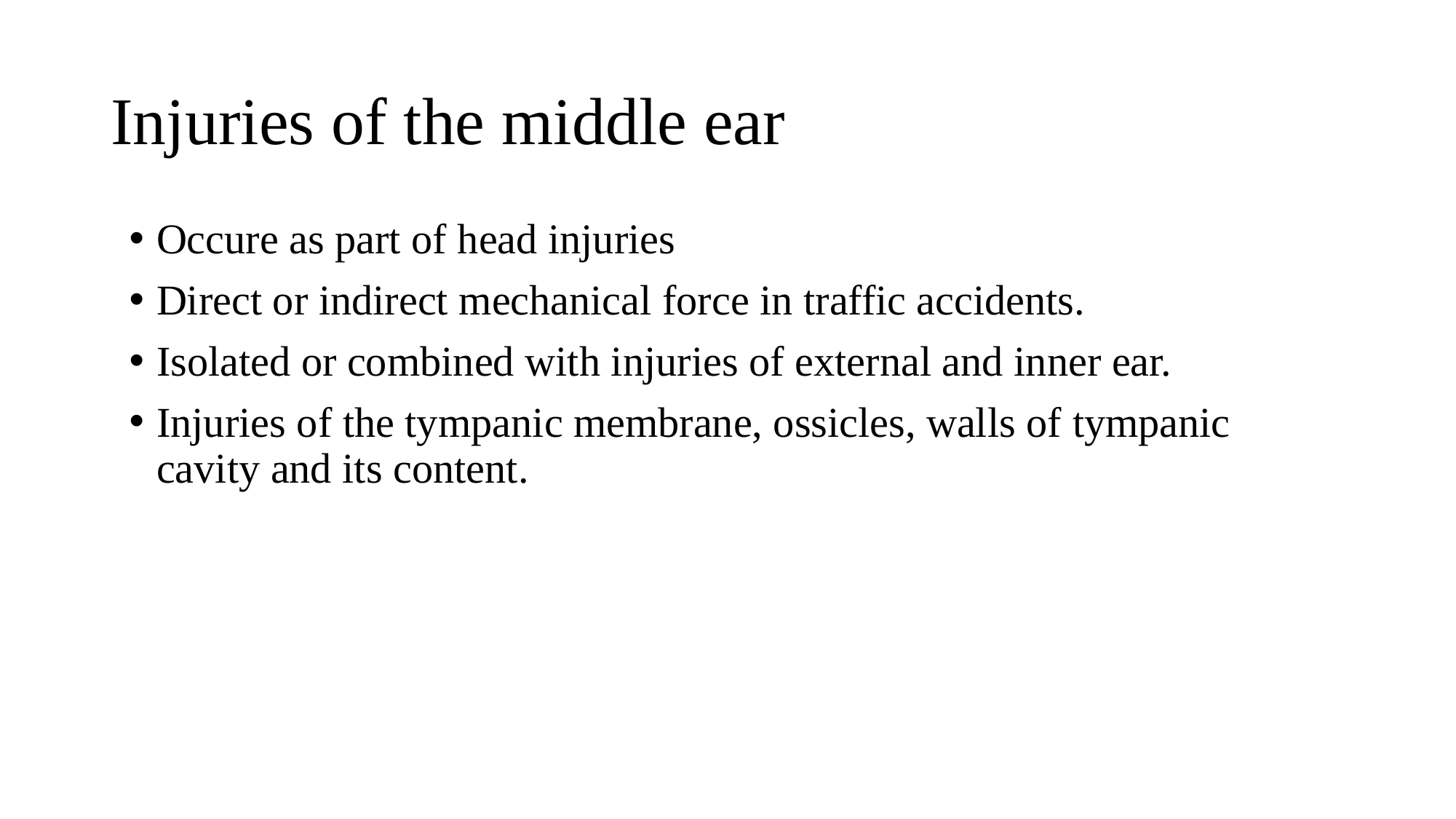

# Injuries of the middle ear
Occure as part of head injuries
Direct or indirect mechanical force in traffic accidents.
Isolated or combined with injuries of external and inner ear.
Injuries of the tympanic membrane, ossicles, walls of tympanic cavity and its content.